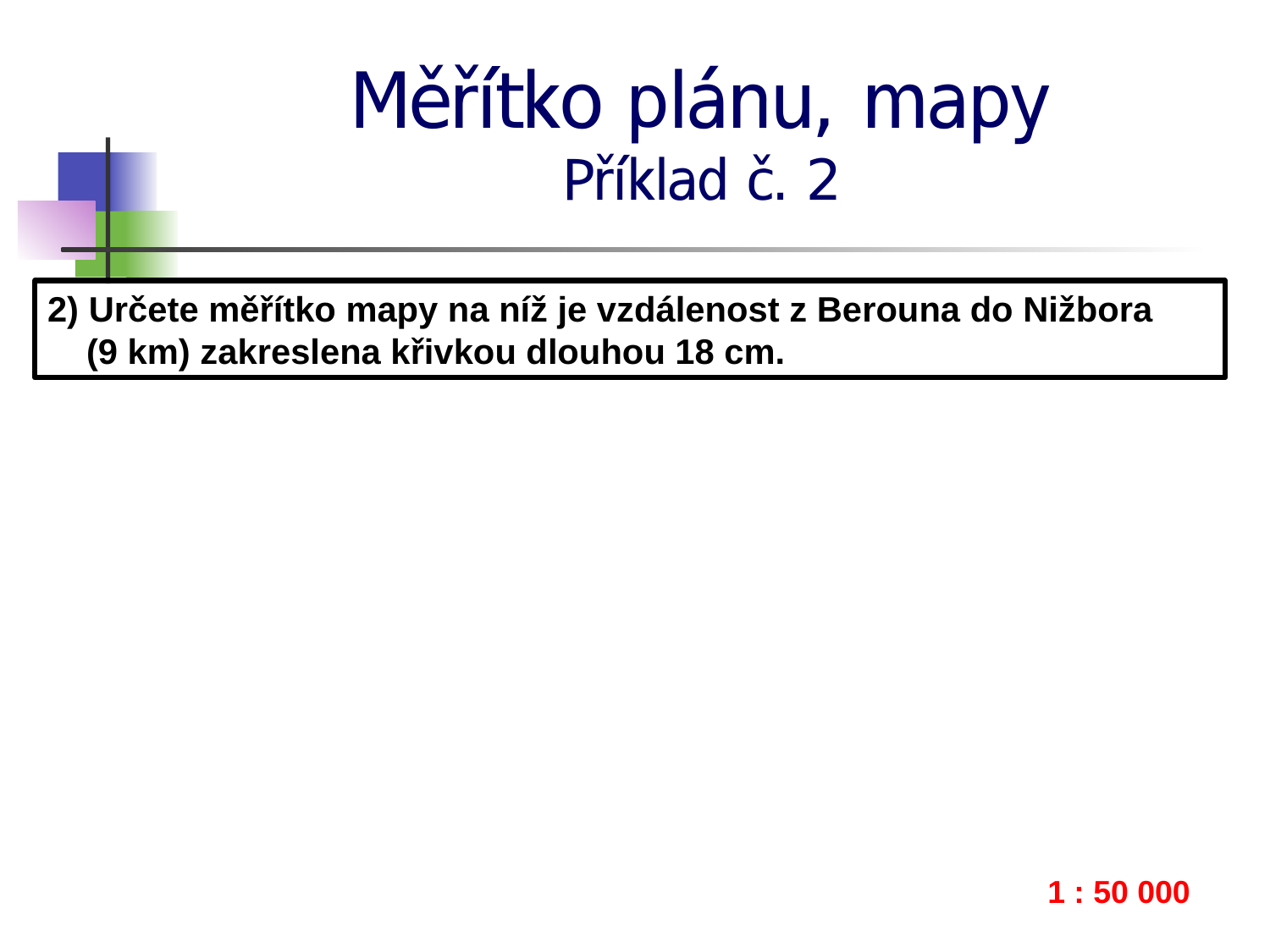

# Měřítko plánu, mapy Příklad č. 2
2) Určete měřítko mapy na níž je vzdálenost z Berouna do Nižbora
    (9 km) zakreslena křivkou dlouhou 18 cm.
1 : 50 000